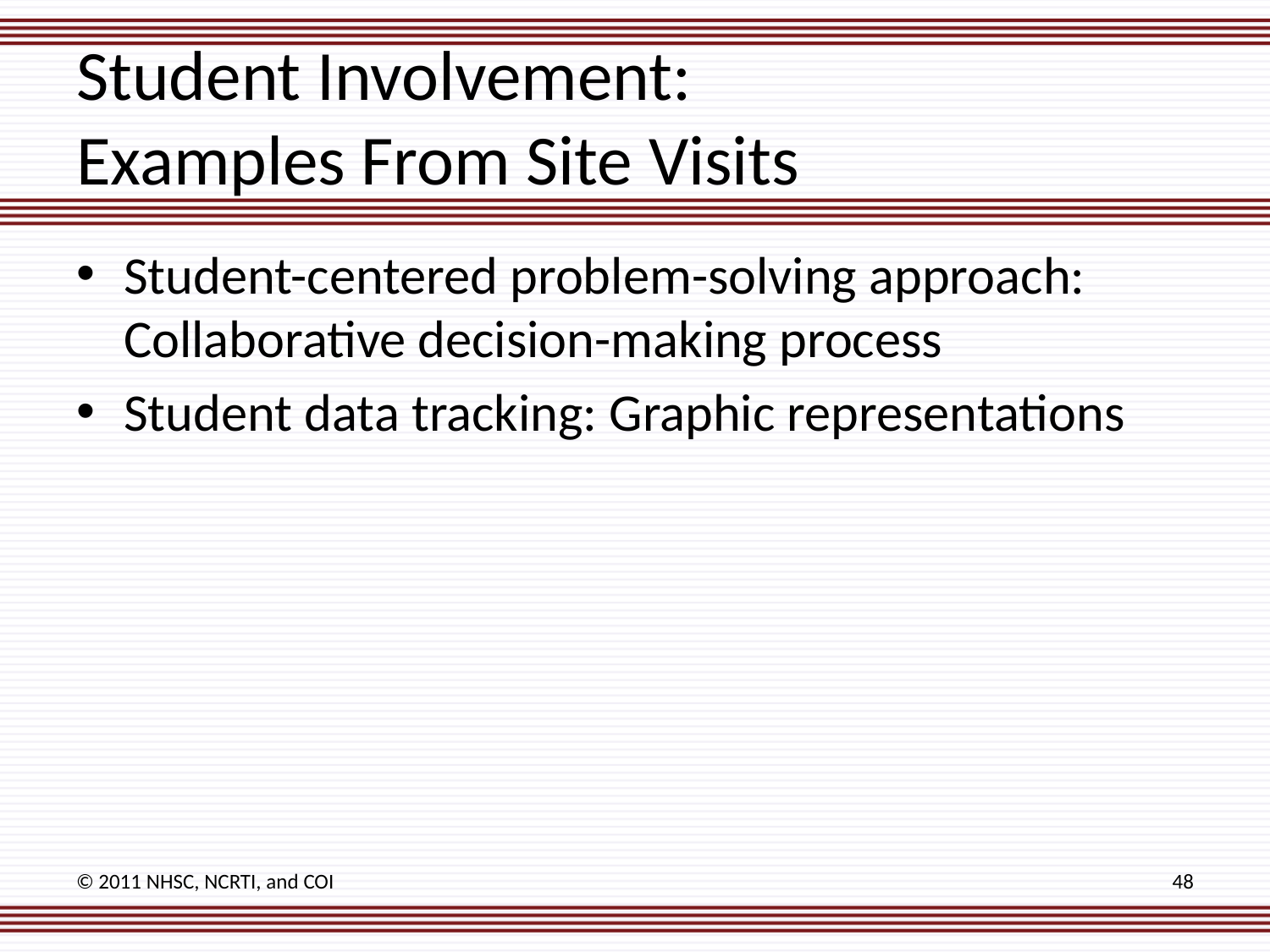

# Student Involvement: Examples From Site Visits
Student-centered problem-solving approach: Collaborative decision-making process
Student data tracking: Graphic representations
© 2011 NHSC, NCRTI, and COI
48